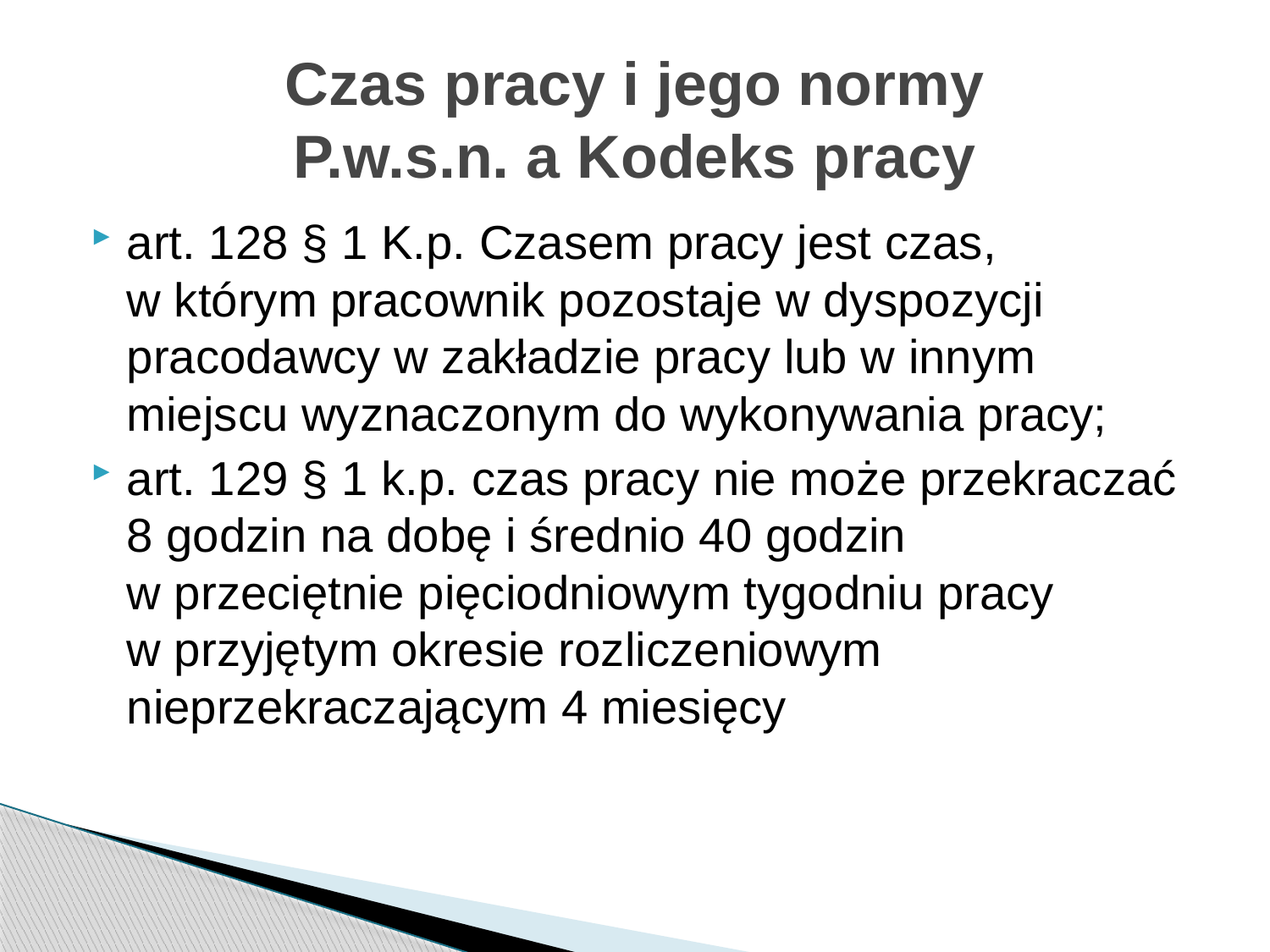

# Czas pracy i jego normy P.w.s.n. a Kodeks pracy
art. 128 § 1 K.p. Czasem pracy jest czas, w którym pracownik pozostaje w dyspozycji pracodawcy w zakładzie pracy lub w innym miejscu wyznaczonym do wykonywania pracy;
art. 129 § 1 k.p. czas pracy nie może przekraczać 8 godzin na dobę i średnio 40 godzin w przeciętnie pięciodniowym tygodniu pracy w przyjętym okresie rozliczeniowym nieprzekraczającym 4 miesięcy